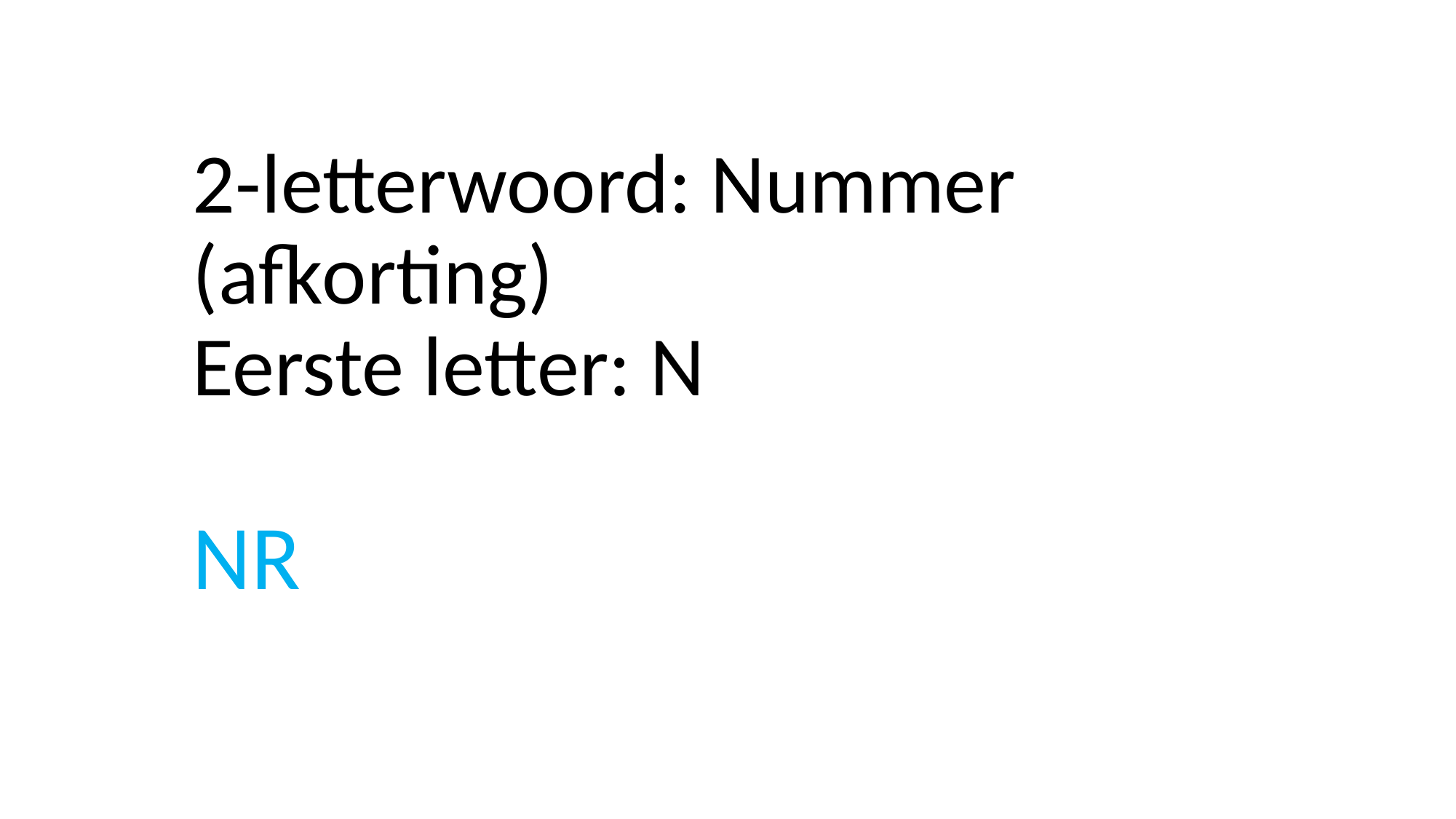

# 2-letterwoord: Nummer (afkorting) Eerste letter: N
NR